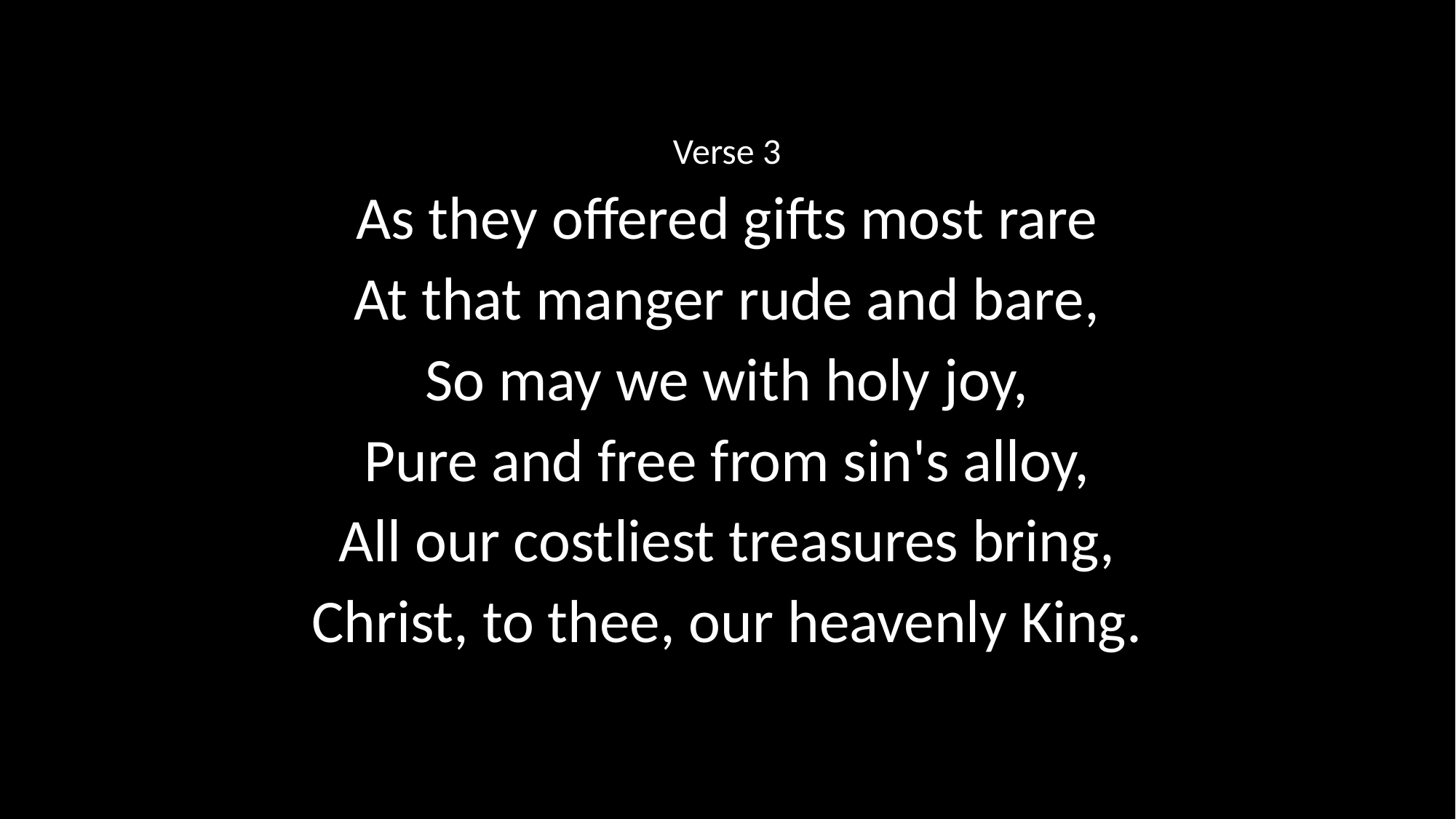

Verse 3
As they offered gifts most rare
At that manger rude and bare,
So may we with holy joy,
Pure and free from sin's alloy,
All our costliest treasures bring,
Christ, to thee, our heavenly King.